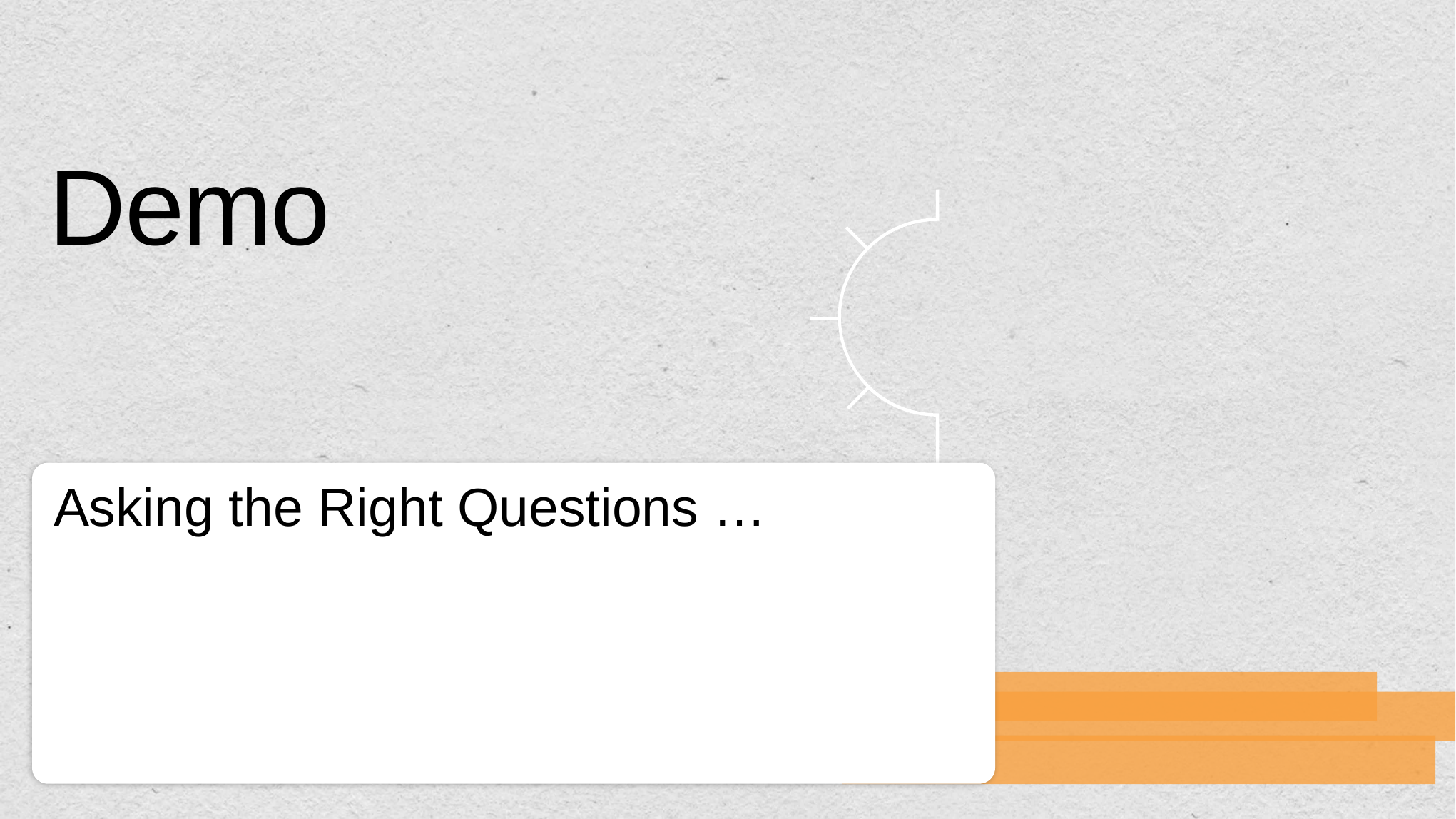

# Demo
Asking the Right Questions …